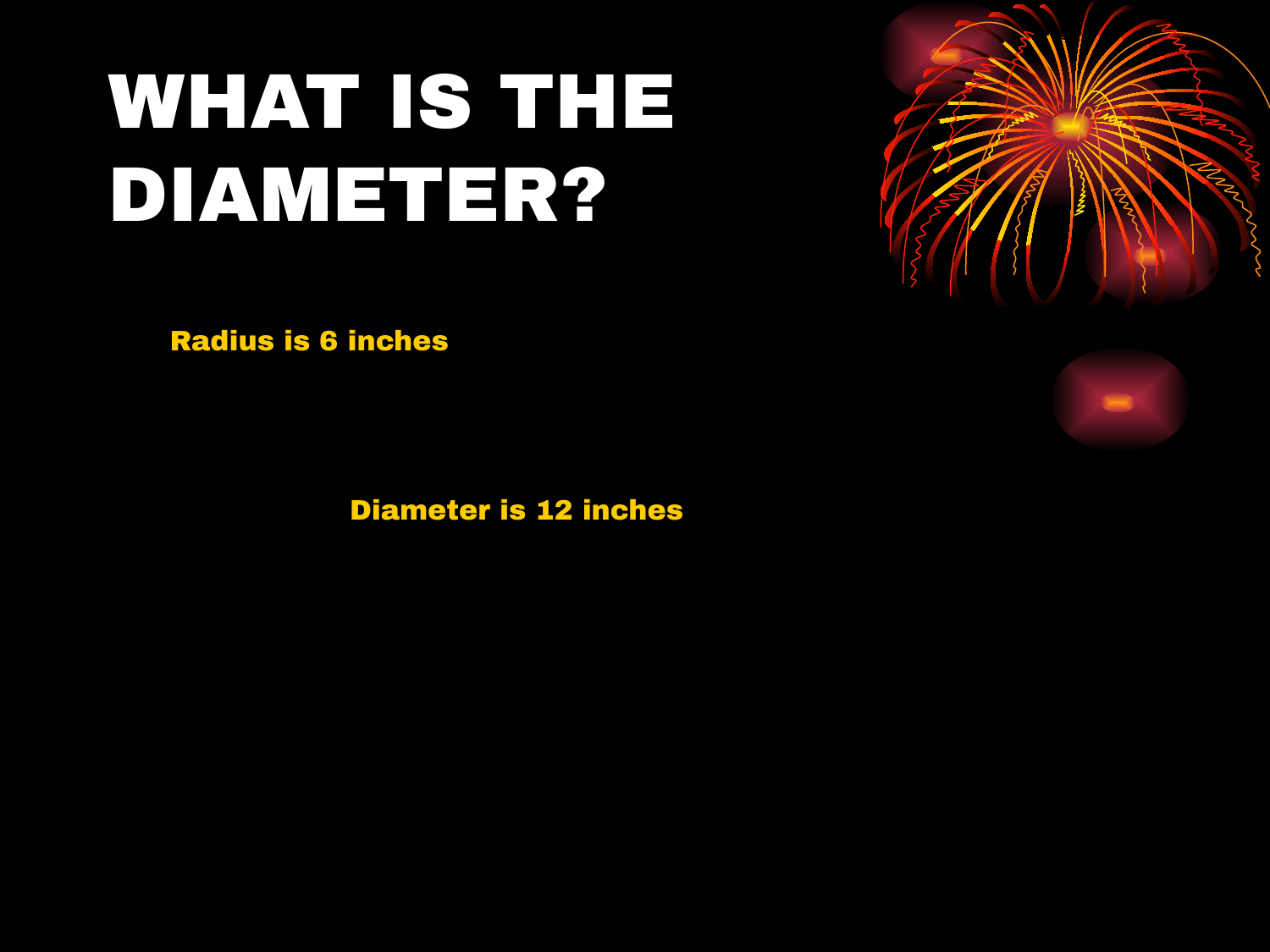

# WHAT IS THE DIAMETER?
Radius is 6 inches
Diameter is 12 inches